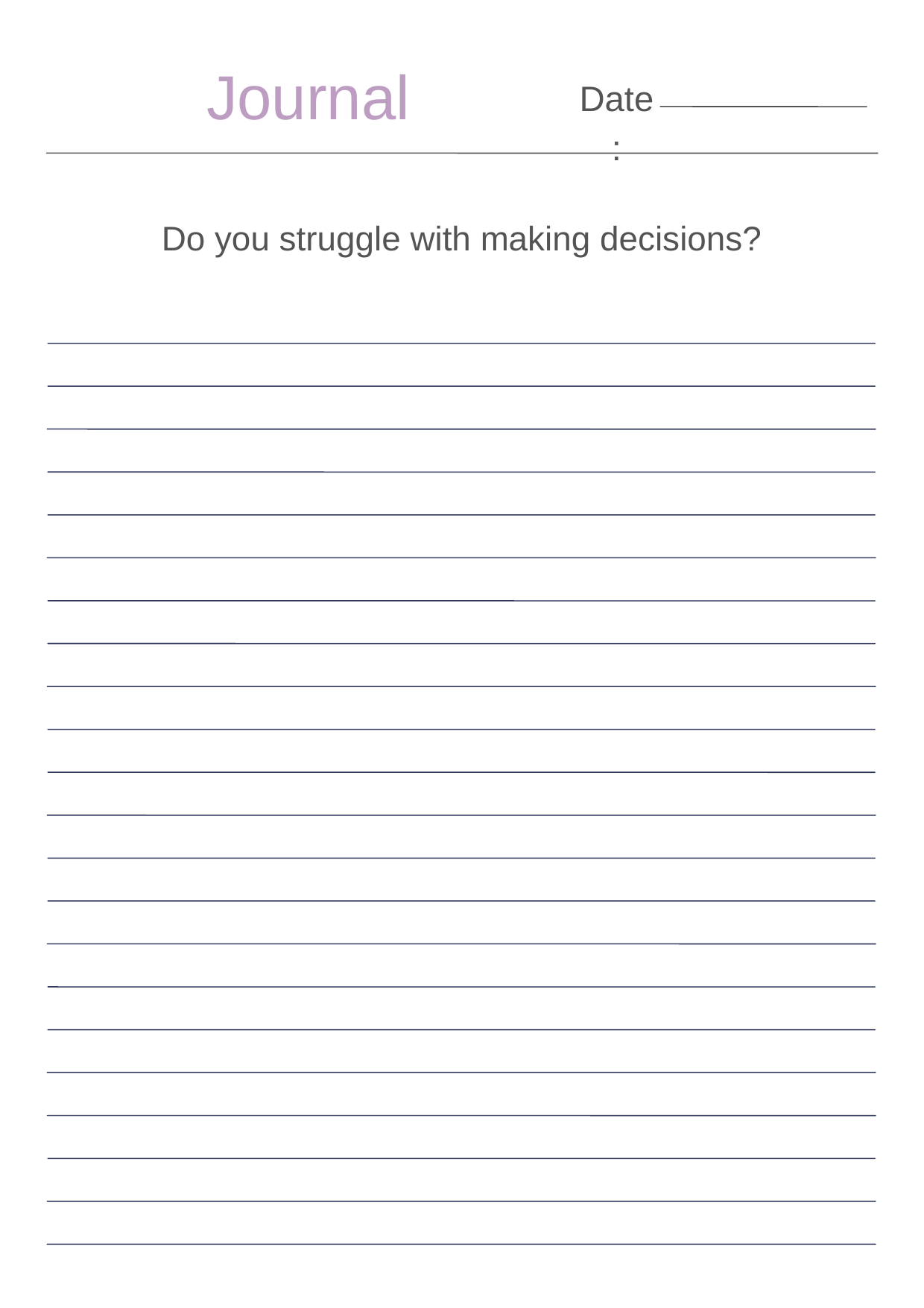

Journal
Date:

Do you struggle with making decisions?